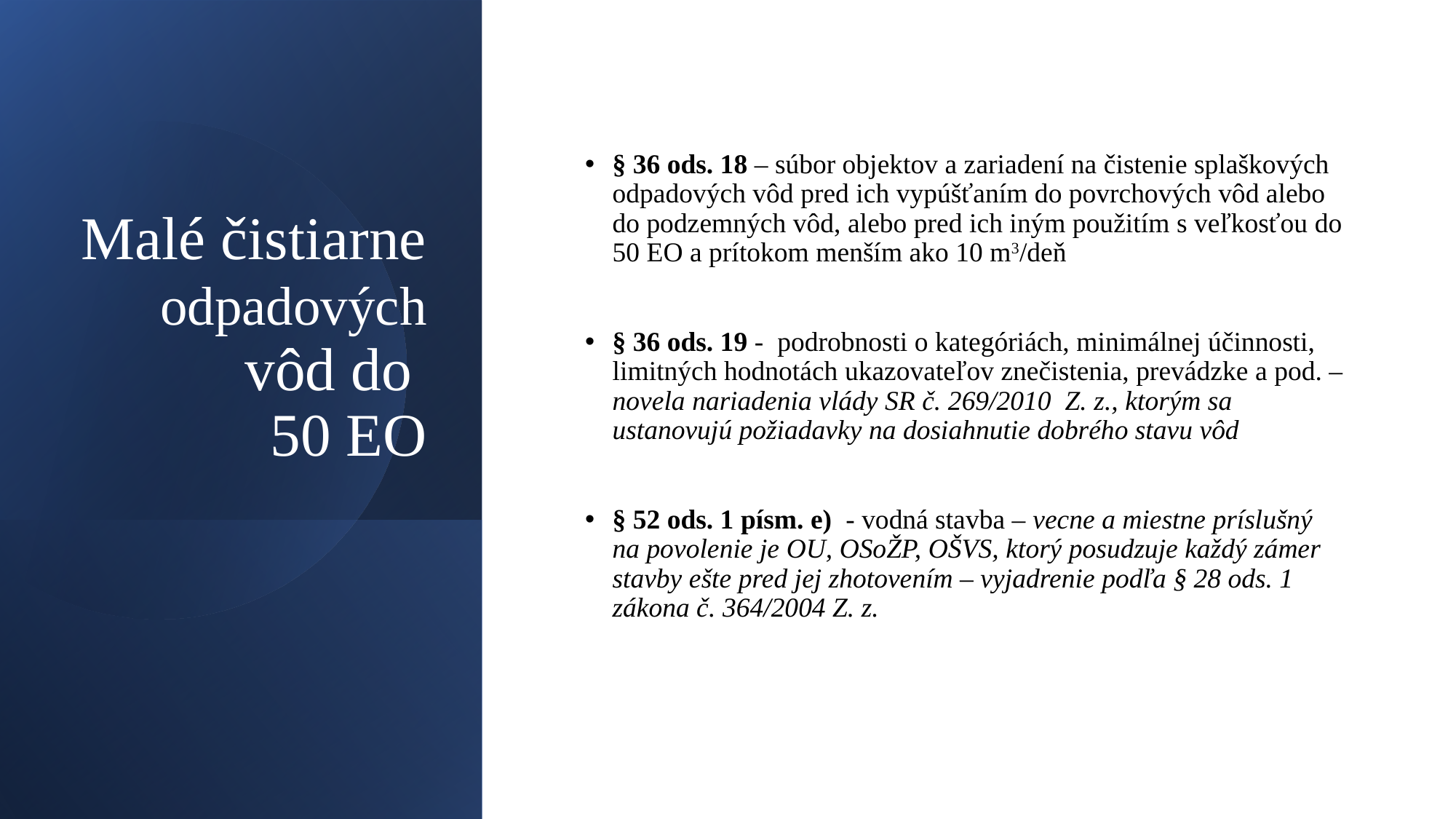

# Malé čistiarne odpadových vôd do 50 EO

§ 36 ods. 18 – súbor objektov a zariadení na čistenie splaškových odpadových vôd pred ich vypúšťaním do povrchových vôd alebo do podzemných vôd, alebo pred ich iným použitím s veľkosťou do 50 EO a prítokom menším ako 10 m3/deň

§ 36 ods. 19 -  podrobnosti o kategóriách, minimálnej účinnosti, limitných hodnotách ukazovateľov znečistenia, prevádzke a pod. – novela nariadenia vlády SR č. 269/2010  Z. z., ktorým sa ustanovujú požiadavky na dosiahnutie dobrého stavu vôd

§ 52 ods. 1 písm. e)  - vodná stavba – vecne a miestne príslušný na povolenie je OU, OSoŽP, OŠVS, ktorý posudzuje každý zámer stavby ešte pred jej zhotovením – vyjadrenie podľa § 28 ods. 1 zákona č. 364/2004 Z. z.